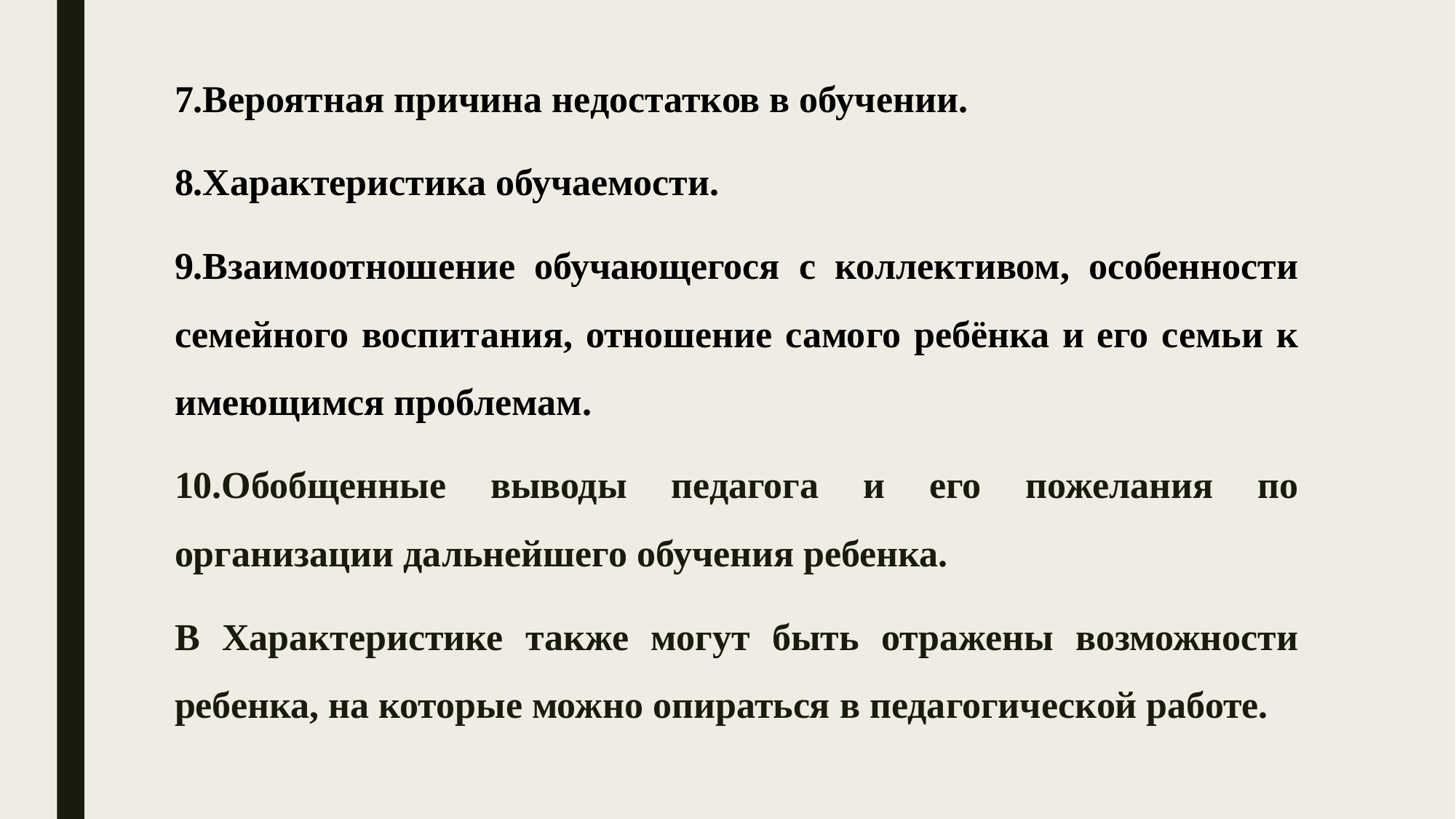

7.Вероятная причина недостатков в обучении.
8.Характеристика обучаемости.
9.Взаимоотношение обучающегося с коллективом, особенности семейного воспитания, отношение самого ребёнка и его семьи к имеющимся проблемам.
10.Обобщенные выводы педагога и его пожелания по организации дальнейшего обучения ребенка.
В Характеристике также могут быть отражены возможности ребенка, на которые можно опираться в педагогической работе.